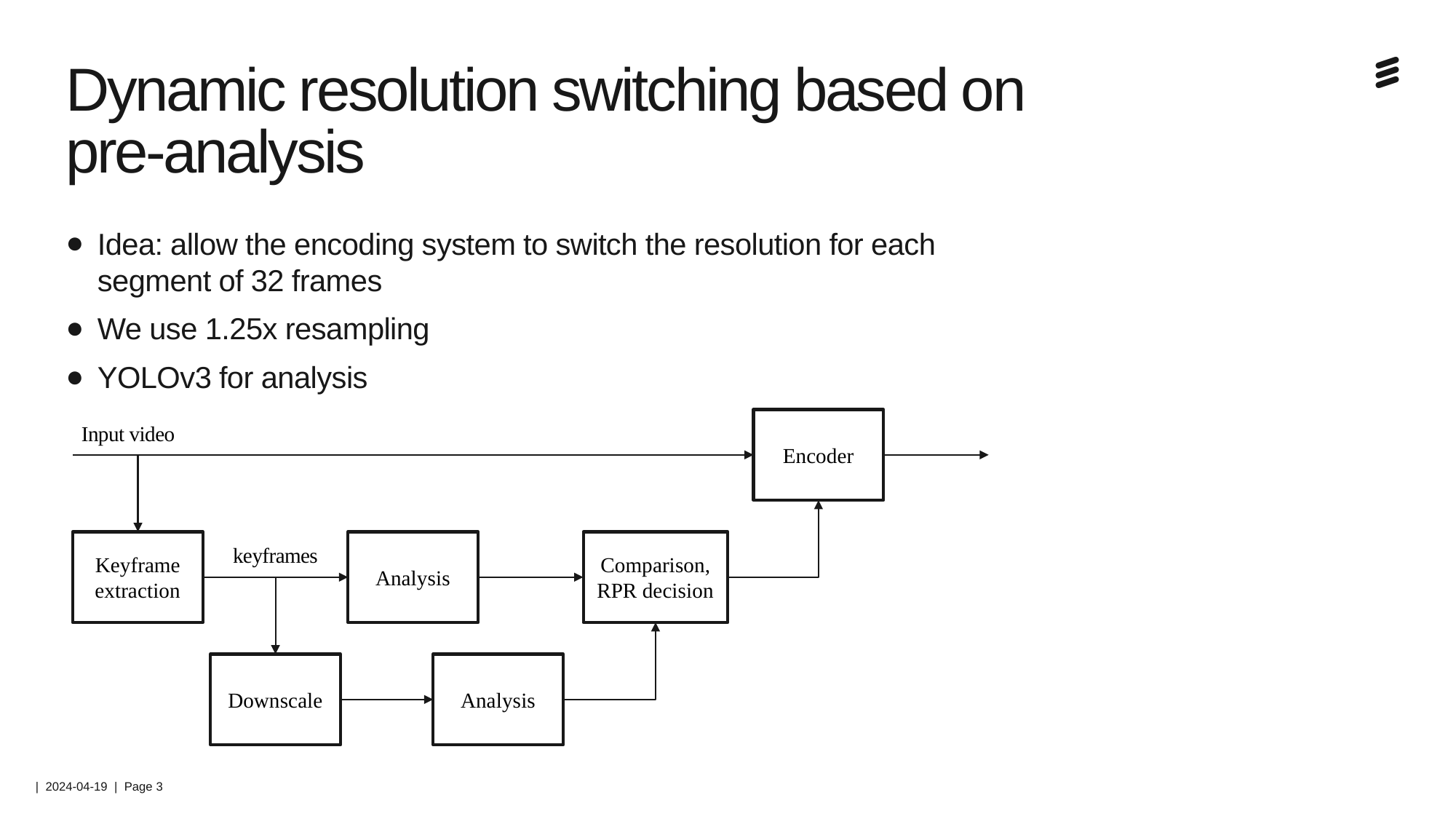

# Dynamic resolution switching based on pre-analysis
Idea: allow the encoding system to switch the resolution for each segment of 32 frames
We use 1.25x resampling
YOLOv3 for analysis

Encoder
Input video
Comparison, RPR decision
Keyframe extraction
Analysis
keyframes
Analysis
Downscale